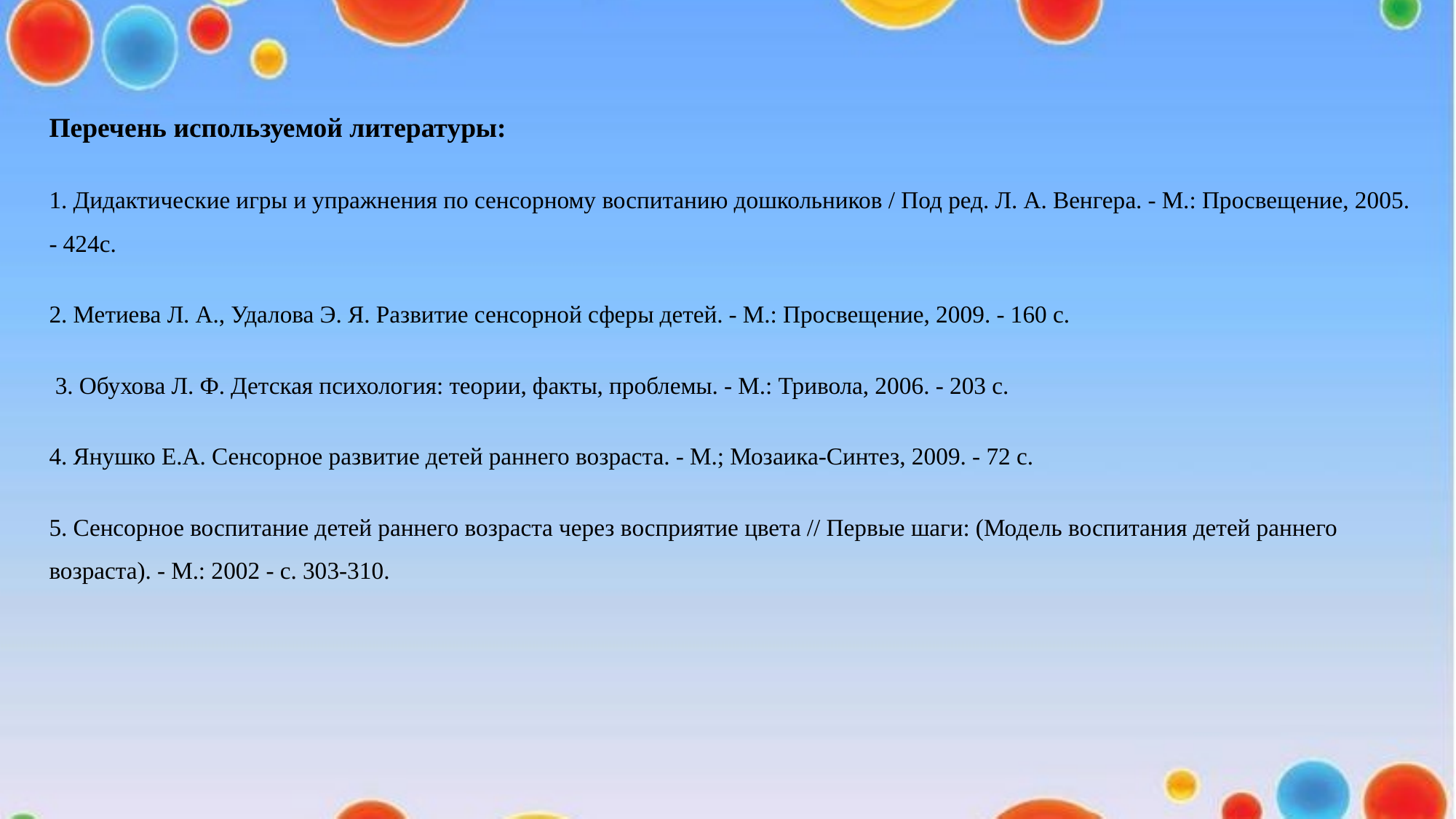

Перечень используемой литературы:
1. Дидактические игры и упражнения по сенсорному воспитанию дошкольников / Под ред. Л. А. Венгера. - М.: Просвещение, 2005. - 424с.
2. Метиева Л. А., Удалова Э. Я. Развитие сенсорной сферы детей. - М.: Просвещение, 2009. - 160 с.
 3. Обухова Л. Ф. Детская психология: теории, факты, проблемы. - М.: Тривола, 2006. - 203 с.
4. Янушко Е.А. Сенсорное развитие детей раннего возраста. - М.; Мозаика-Синтез, 2009. - 72 с.
5. Сенсорное воспитание детей раннего возраста через восприятие цвета // Первые шаги: (Модель воспитания детей раннего возраста). - М.: 2002 - с. 303-310.